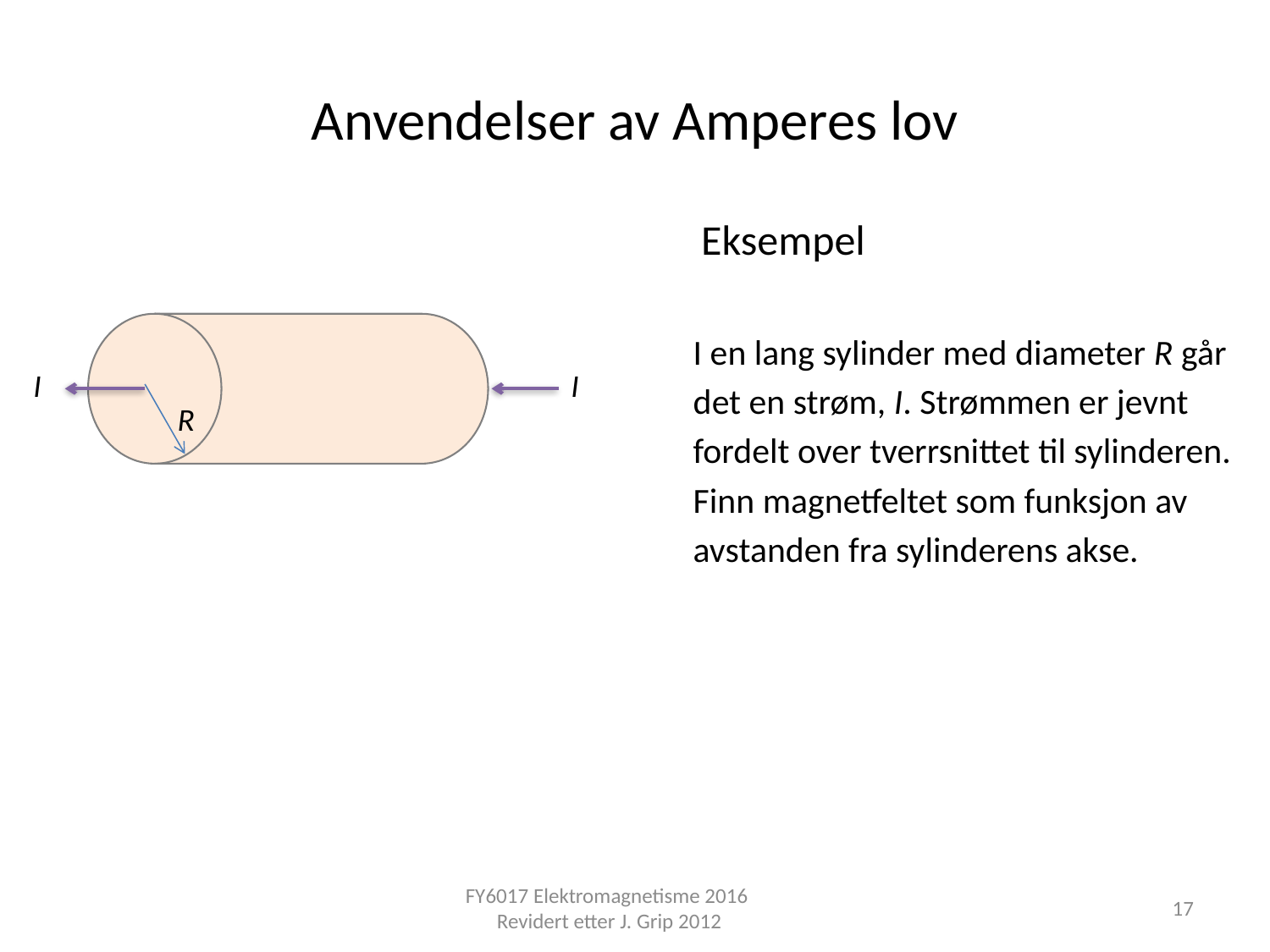

# Anvendelser av Amperes lov
 Eksempel

I en lang sylinder med diameter R går
det en strøm, I. Strømmen er jevnt
fordelt over tverrsnittet til sylinderen.
Finn magnetfeltet som funksjon av
avstanden fra sylinderens akse.

I
I
R
FY6017 Elektromagnetisme 2016  Revidert etter J. Grip 2012
17